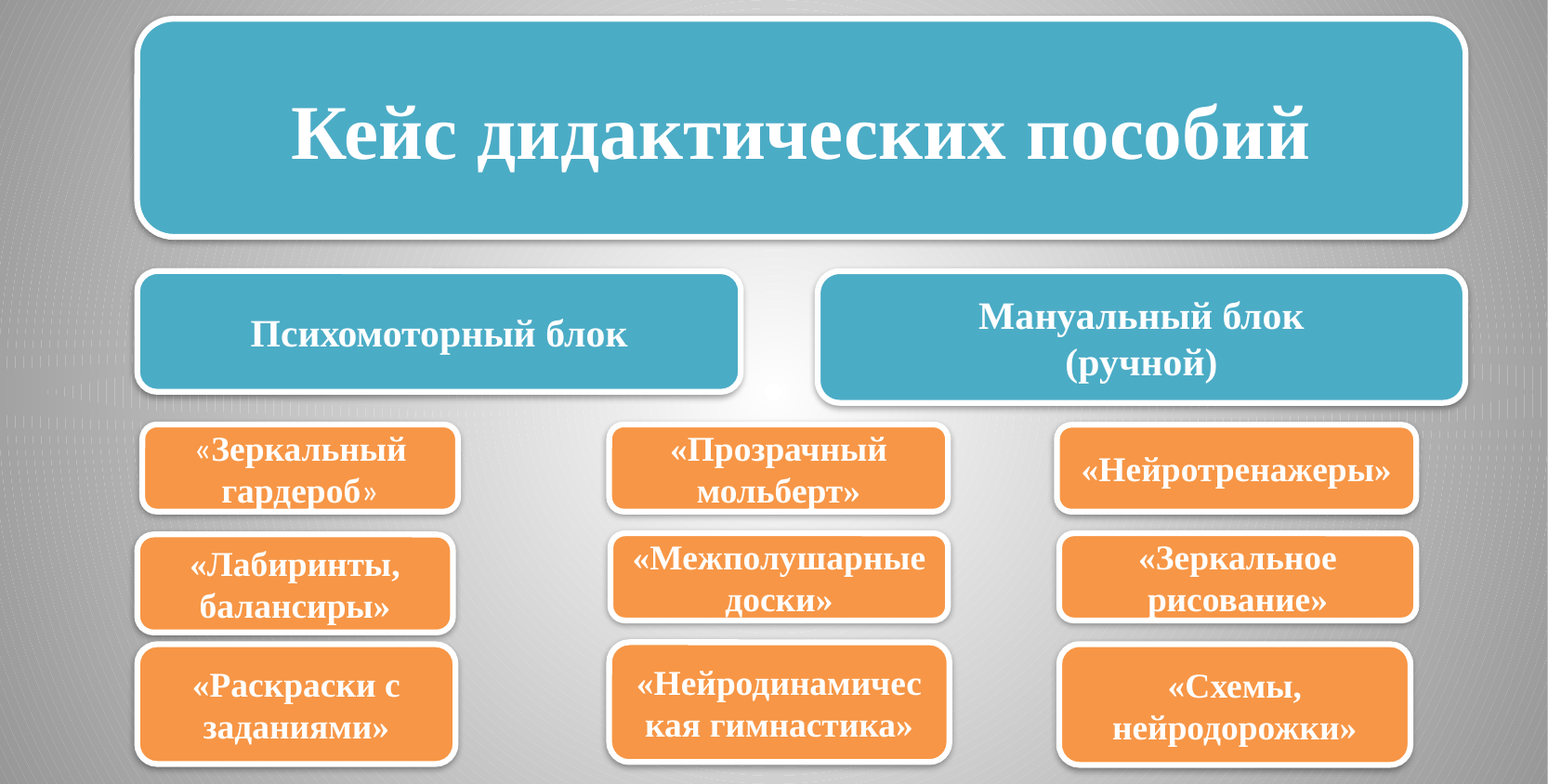

Кейс дидактических пособий
Психомоторный блок
Мануальный блок
(ручной)
«Зеркальный гардероб»
«Прозрачный мольберт»
«Нейротренажеры»
«Межполушарные доски»
«Зеркальное рисование»
«Лабиринты, балансиры»
«Нейродинамическая гимнастика»
«Раскраски с заданиями»
«Схемы, нейродорожки»